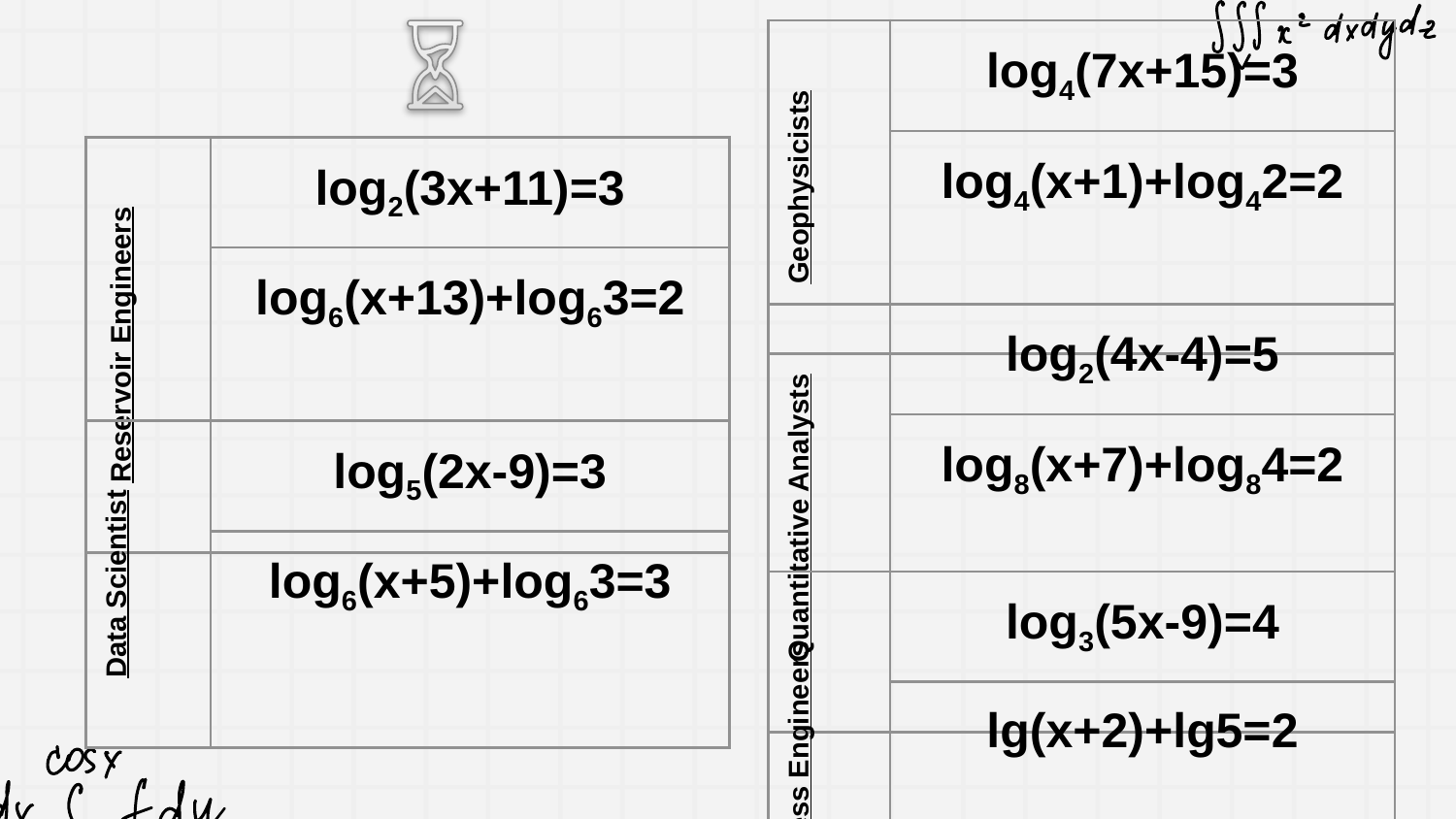

| Geophysicists | log4(7x+15)=3 |
| --- | --- |
|  | log4(x+1)+log42=2 |
| Reservoir Engineers | log2(3x+11)=3 |
| --- | --- |
|  | log6(x+13)+log63=2 |
| Quantitative Analysts | log2(4x-4)=5 |
| --- | --- |
|  | log8(x+7)+log84=2 |
| Data Scientist | log5(2x-9)=3 |
| --- | --- |
|  | log6(x+5)+log63=3 |
| Process Engineers | log3(5x-9)=4 |
| --- | --- |
|  | lg(x+2)+lg5=2 |